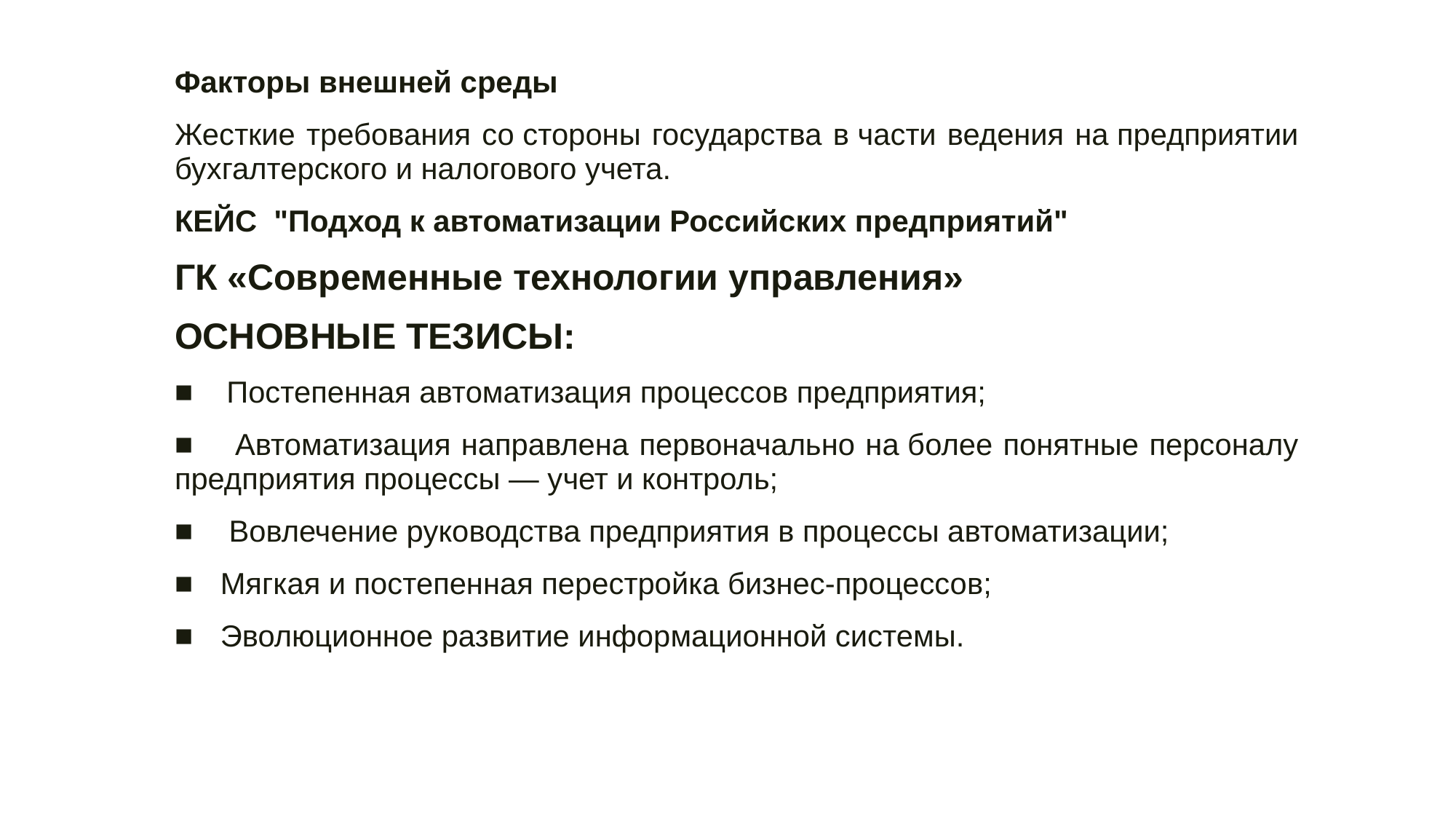

Факторы внешней среды
Жесткие требования со стороны государства в части ведения на предприятии бухгалтерского и налогового учета.
КЕЙС  "Подход к автоматизации Российских предприятий"
ГК «Современные технологии управления»
ОСНОВНЫЕ ТЕЗИСЫ:
    Постепенная автоматизация процессов предприятия;
    Автоматизация направлена первоначально на более понятные персоналу предприятия процессы — учет и контроль;
 Вовлечение руководства предприятия в процессы автоматизации;
Мягкая и постепенная перестройка бизнес-процессов;
Эволюционное развитие информационной системы.